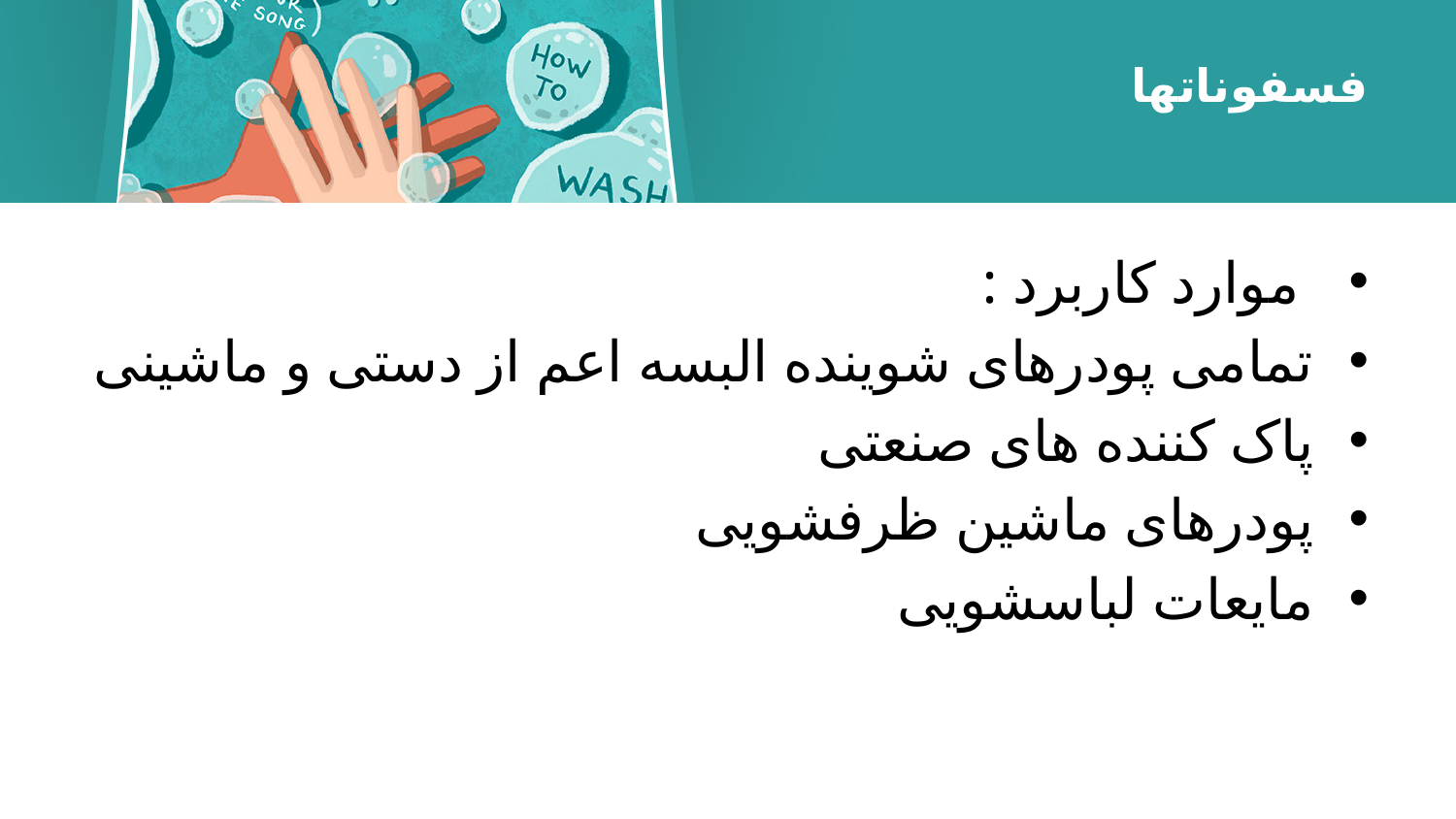

# فسفوناتها
 موارد كاربرد :
تمامی پودرهای شوینده البسه اعم از دستی و ماشینی
پاک کننده های صنعتی
پودرهای ماشین ظرفشویی
مایعات لباسشویی